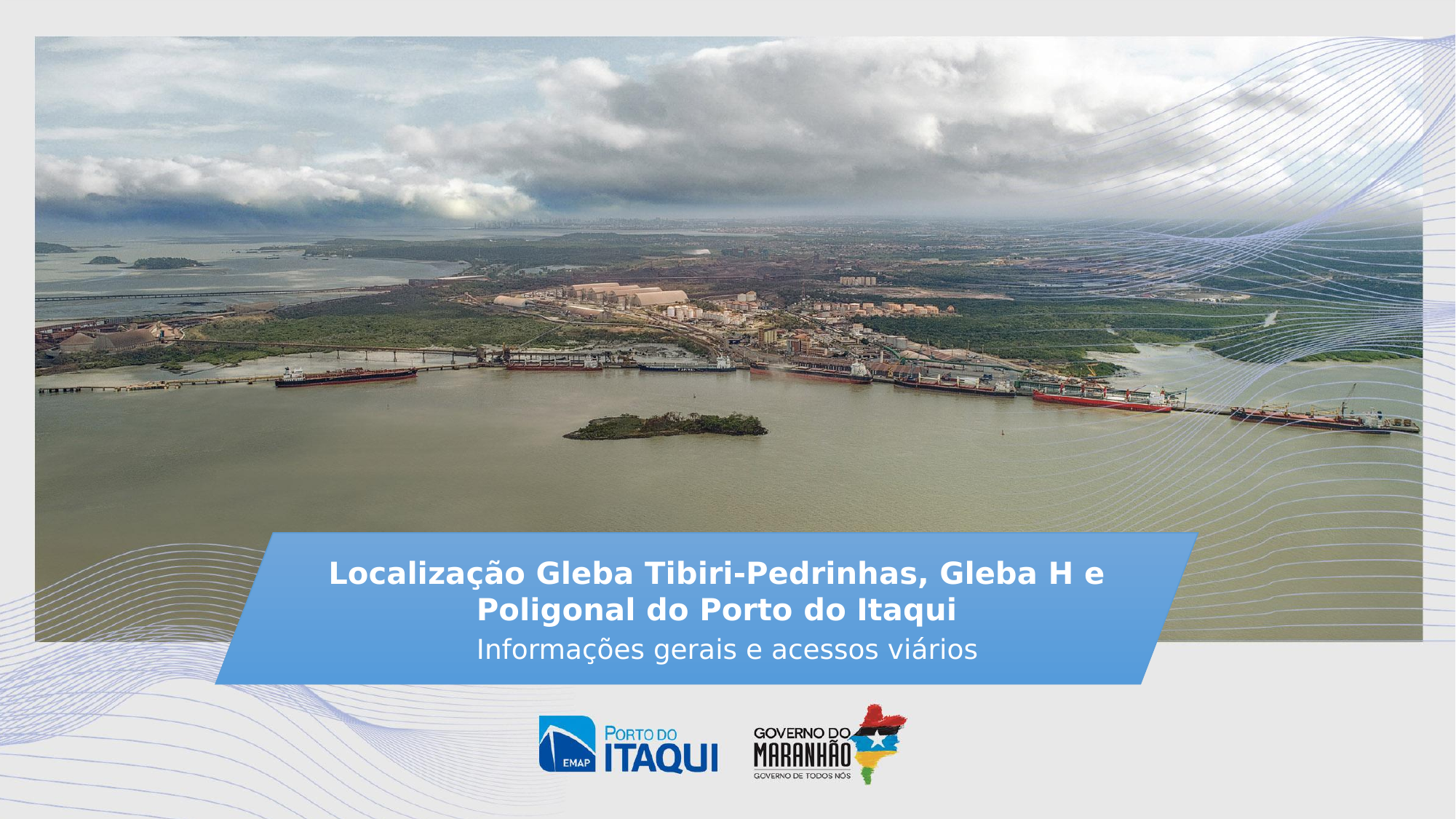

Localização Gleba Tibiri-Pedrinhas, Gleba H e Poligonal do Porto do Itaqui
Informações gerais e acessos viários